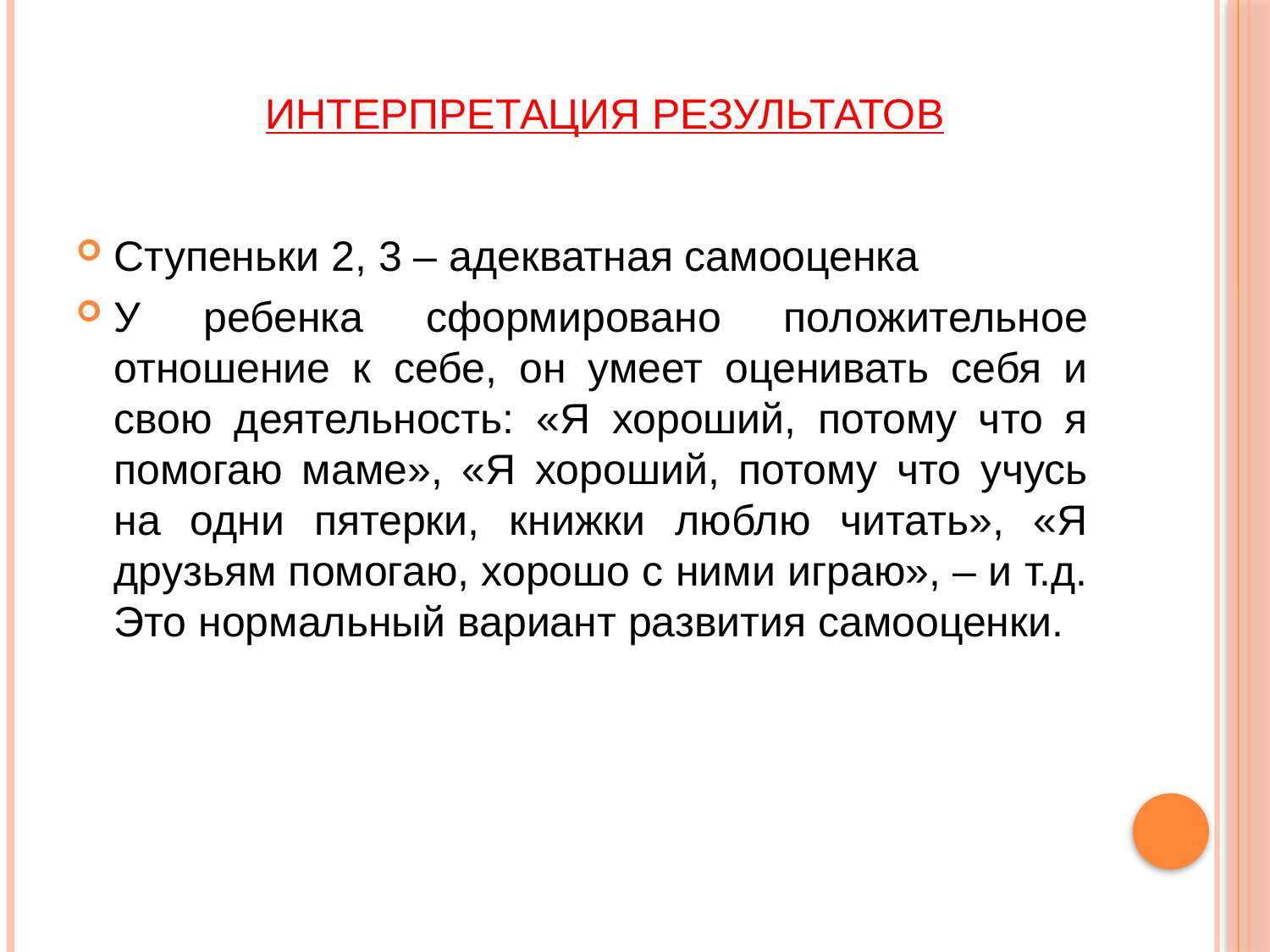

# Интерпретация результатов
Ступеньки 2, 3 – адекватная самооценка
У ребенка сформировано положительное отношение к себе, он умеет оценивать себя и свою деятельность: «Я хороший, потому что я помогаю маме», «Я хороший, потому что учусь на одни пятерки, книжки люблю читать», «Я друзьям помогаю, хорошо с ними играю», – и т.д. Это нормальный вариант развития самооценки.